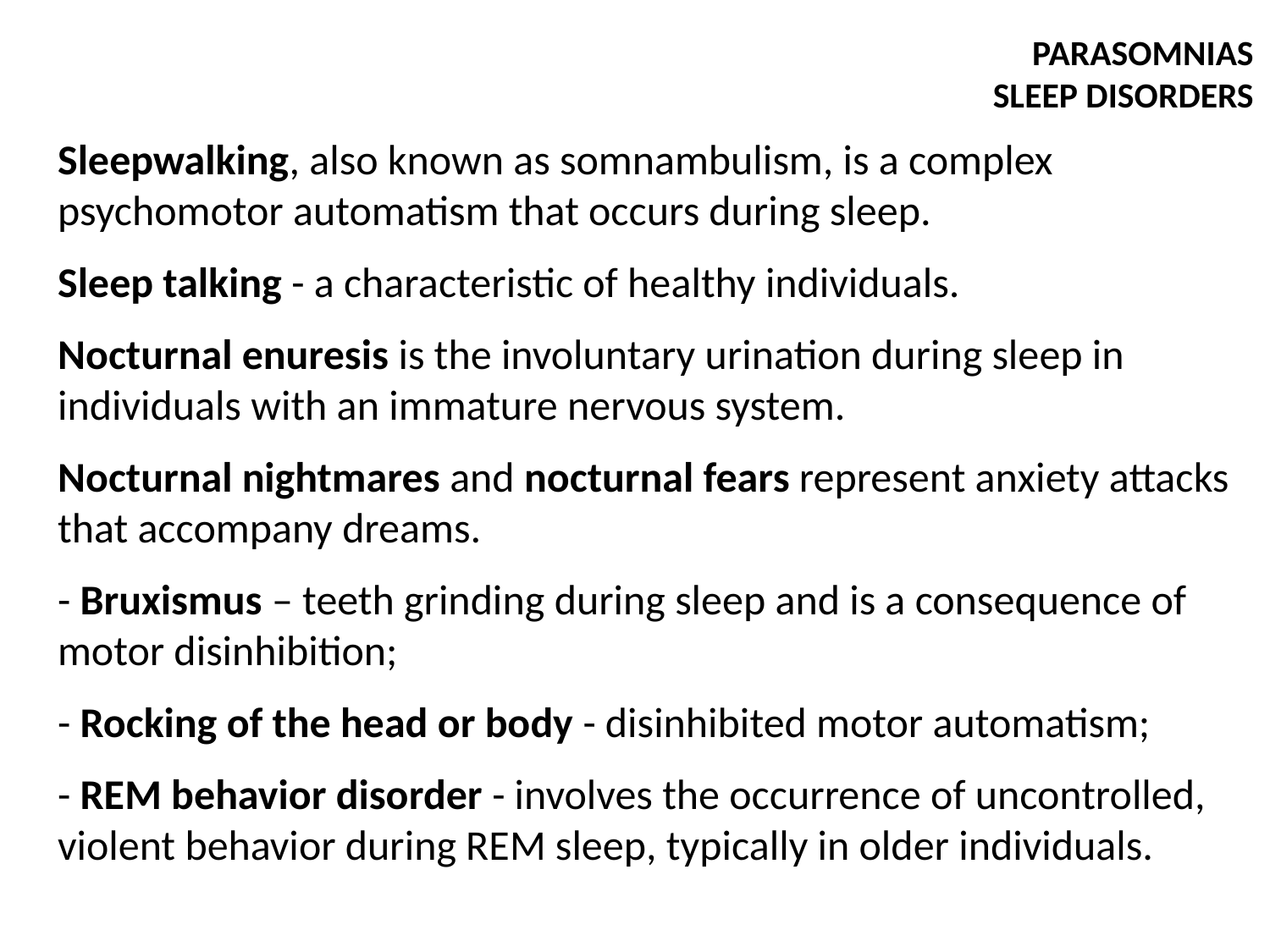

PARASOMNIAS
SLEEP DISORDERS
Sleepwalking, also known as somnambulism, is a complex psychomotor automatism that occurs during sleep.
Sleep talking - a characteristic of healthy individuals.
Nocturnal enuresis is the involuntary urination during sleep in individuals with an immature nervous system.
Nocturnal nightmares and nocturnal fears represent anxiety attacks that accompany dreams.
- Bruxismus – teeth grinding during sleep and is a consequence of motor disinhibition;
- Rocking of the head or body - disinhibited motor automatism;
- REM behavior disorder - involves the occurrence of uncontrolled, violent behavior during REM sleep, typically in older individuals.